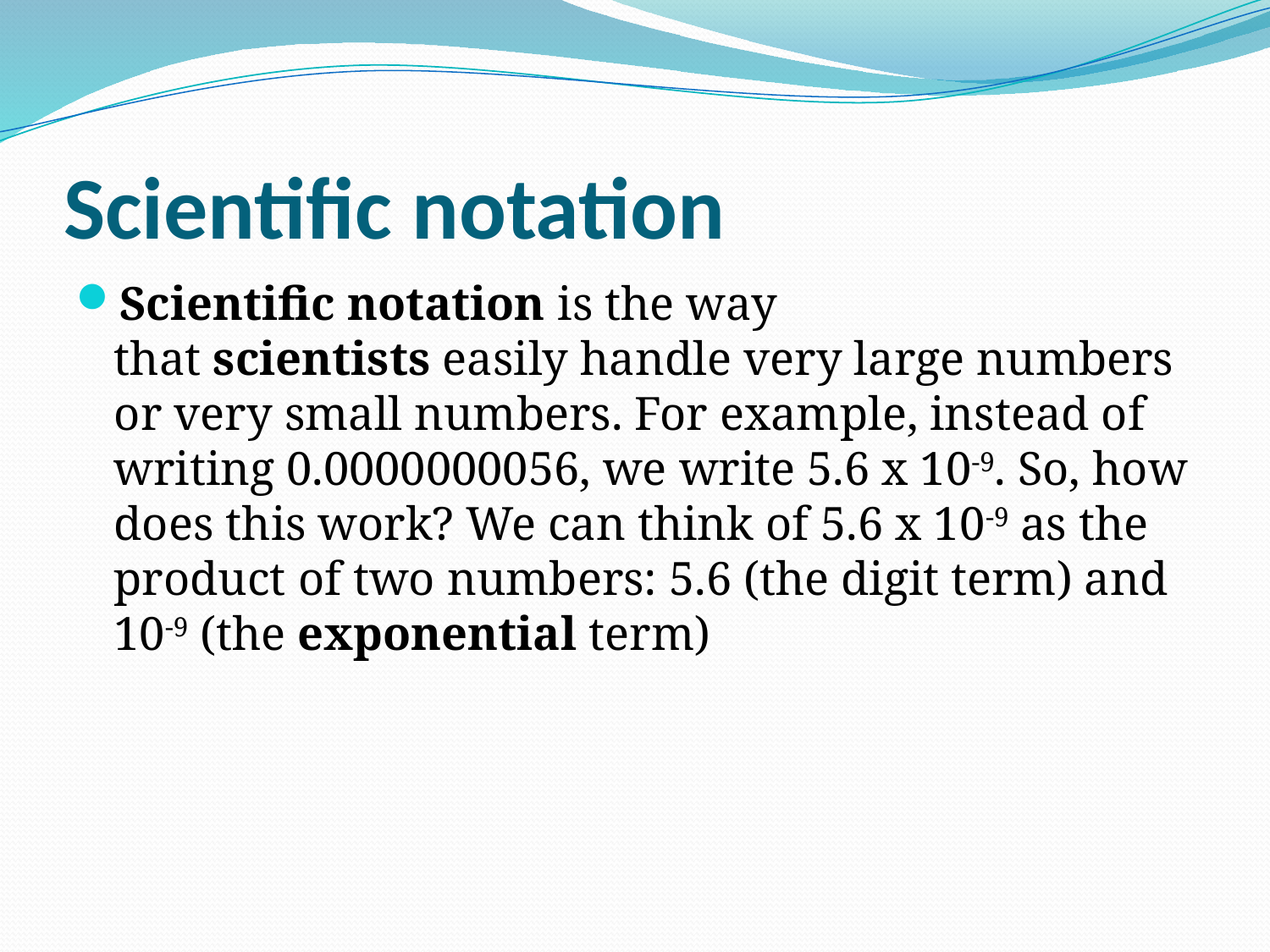

# Scientific notation
Scientific notation is the way that scientists easily handle very large numbers or very small numbers. For example, instead of writing 0.0000000056, we write 5.6 x 10-9. So, how does this work? We can think of 5.6 x 10-9 as the product of two numbers: 5.6 (the digit term) and 10-9 (the exponential term)